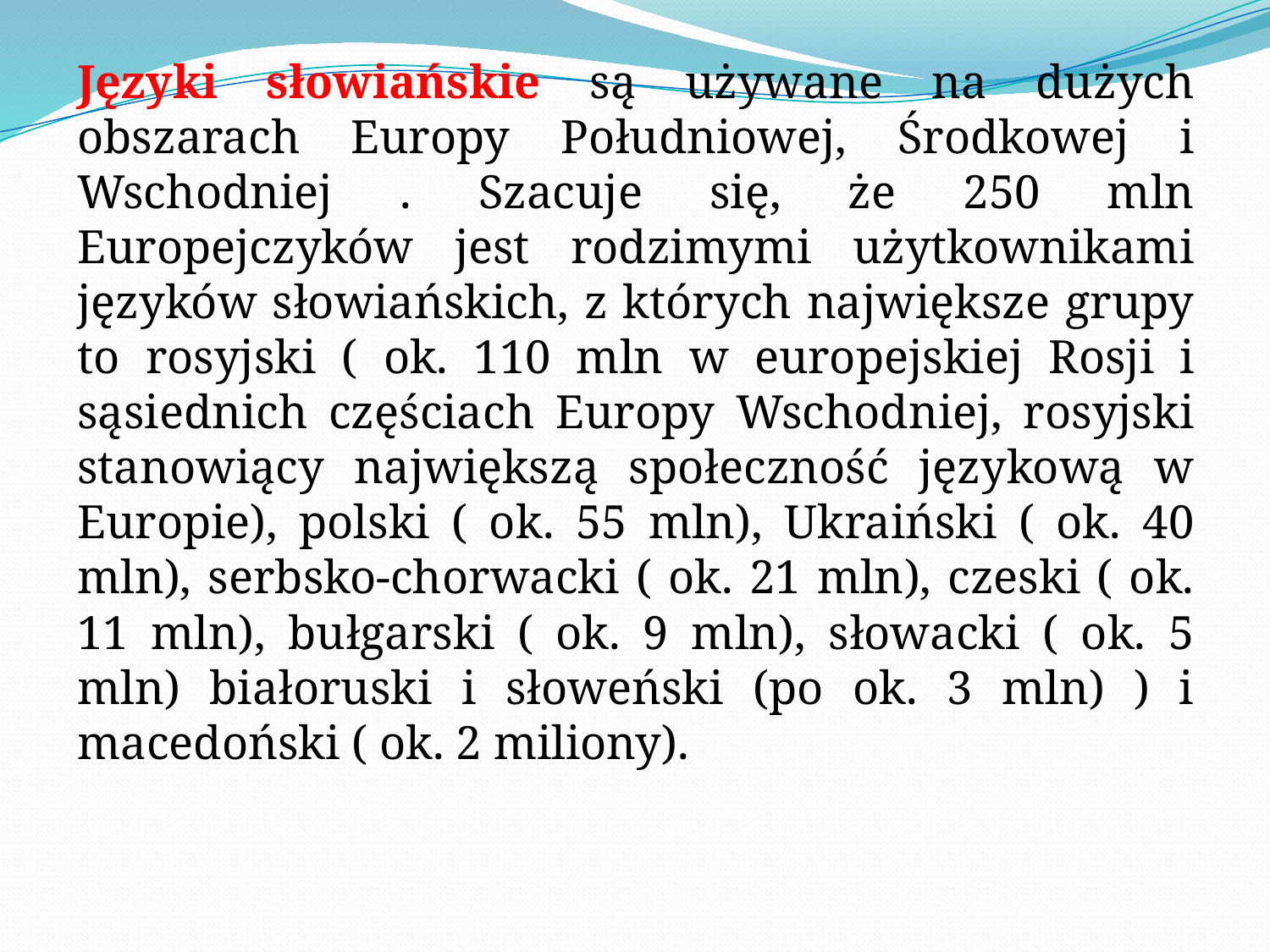

Języki słowiańskie są używane na dużych obszarach Europy Południowej, Środkowej i Wschodniej . Szacuje się, że 250 mln Europejczyków jest rodzimymi użytkownikami języków słowiańskich, z których największe grupy to rosyjski ( ok. 110 mln w europejskiej Rosji i sąsiednich częściach Europy Wschodniej, rosyjski stanowiący największą społeczność językową w Europie), polski ( ok. 55 mln), Ukraiński ( ok. 40 mln), serbsko-chorwacki ( ok. 21 mln), czeski ( ok. 11 mln), bułgarski ( ok. 9 mln), słowacki ( ok. 5 mln) białoruski i słoweński (po ok. 3 mln) ) i macedoński ( ok. 2 miliony).